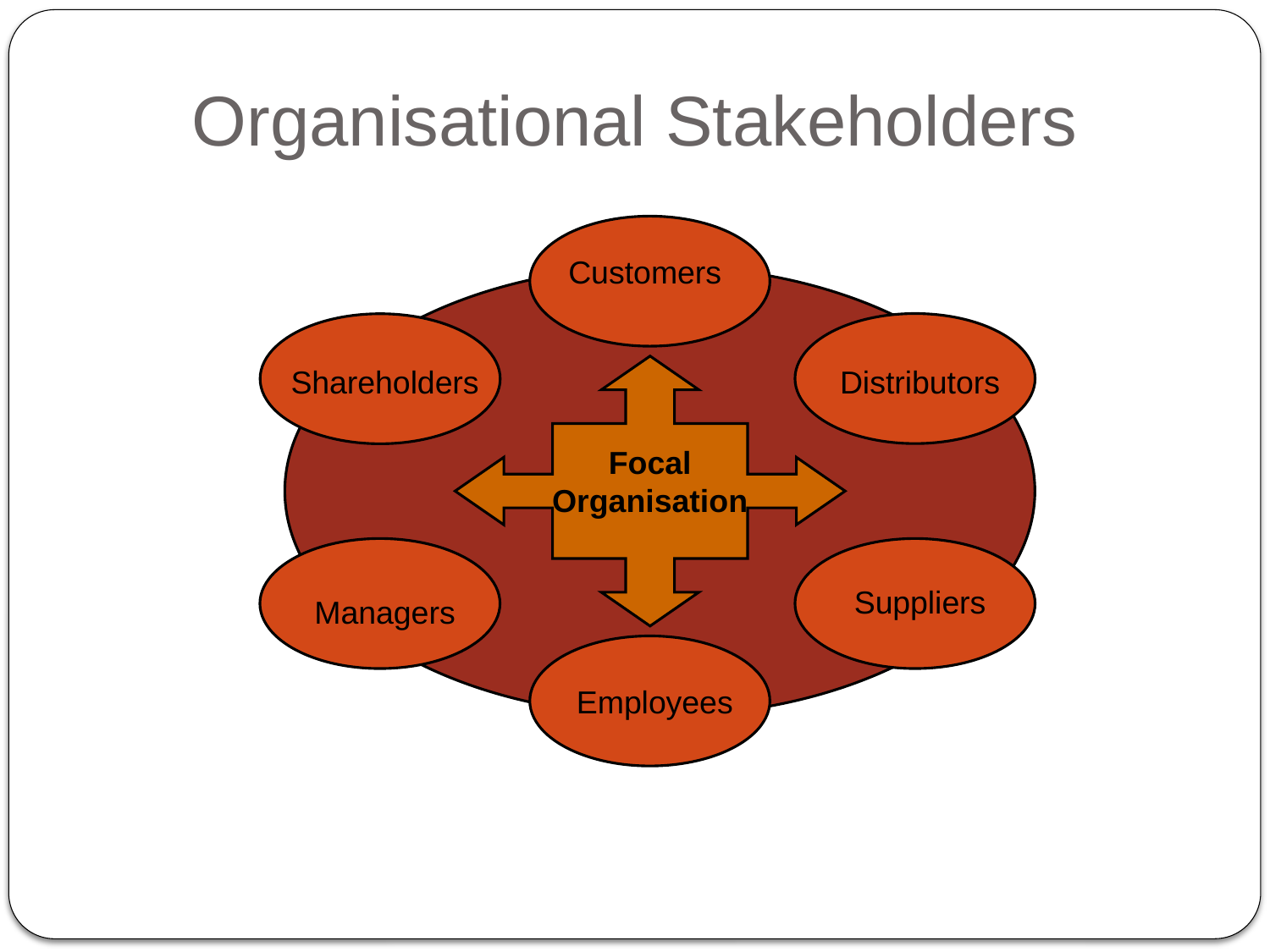

Organisational Stakeholders
#

Customers

Shareholders

Distributors
Focal Organisation

Suppliers
Managers

Employees